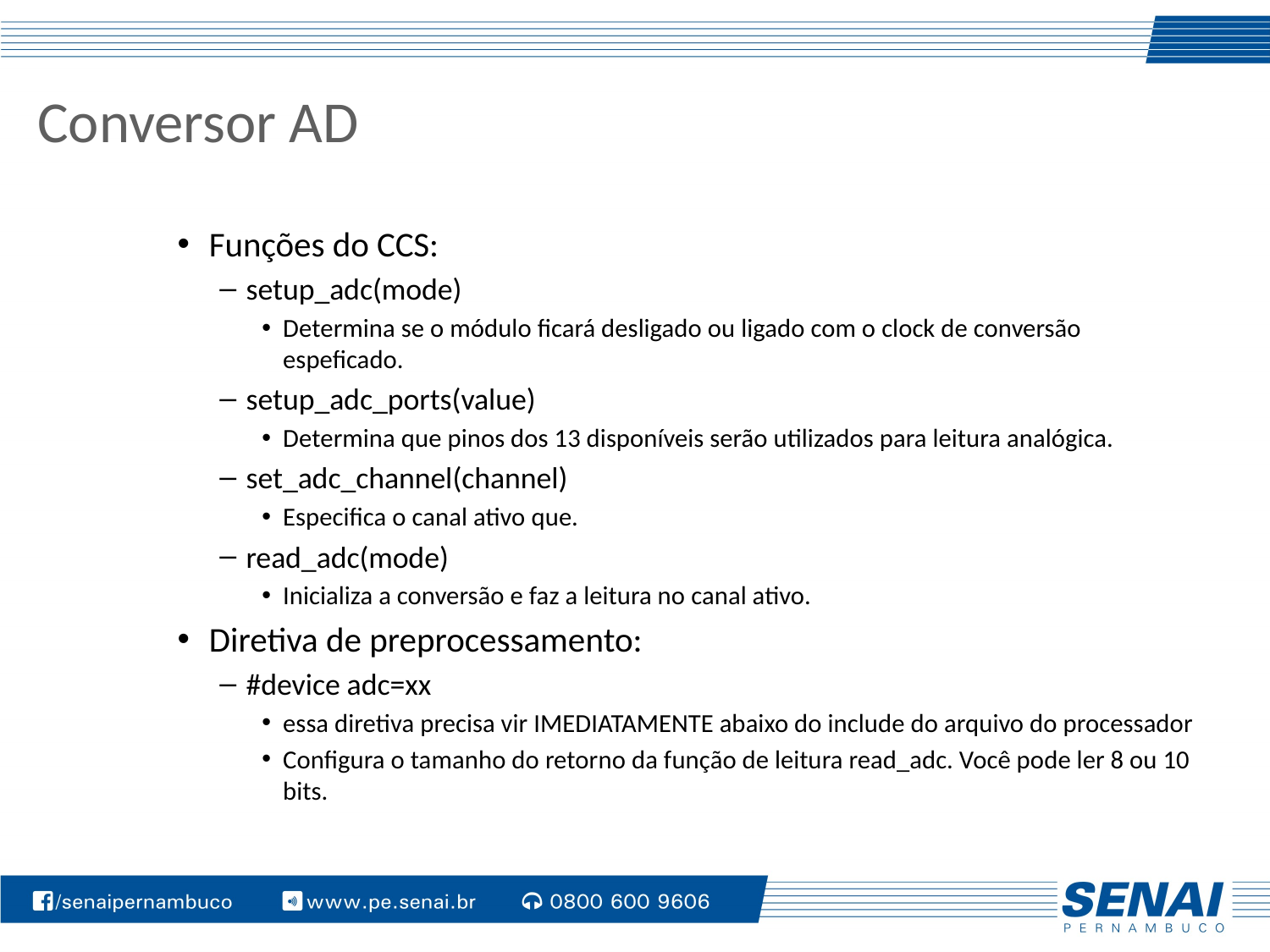

# Conversor AD
Funções do CCS:
setup_adc(mode)
Determina se o módulo ficará desligado ou ligado com o clock de conversão espeficado.
setup_adc_ports(value)
Determina que pinos dos 13 disponíveis serão utilizados para leitura analógica.
set_adc_channel(channel)
Especifica o canal ativo que.
read_adc(mode)
Inicializa a conversão e faz a leitura no canal ativo.
Diretiva de preprocessamento:
#device adc=xx
essa diretiva precisa vir IMEDIATAMENTE abaixo do include do arquivo do processador
Configura o tamanho do retorno da função de leitura read_adc. Você pode ler 8 ou 10 bits.